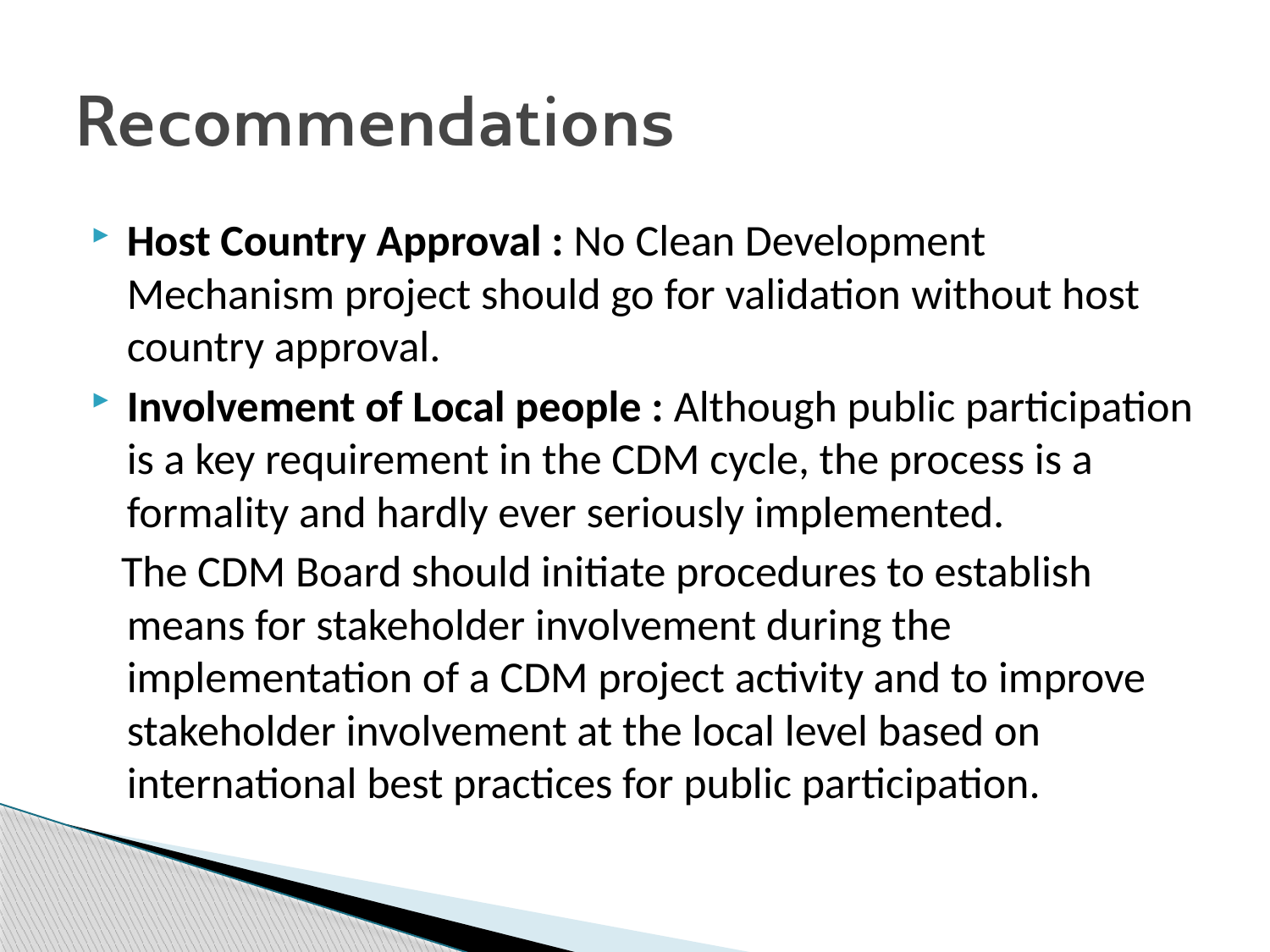

# Recommendations
Host Country Approval : No Clean Development Mechanism project should go for validation without host country approval.
Involvement of Local people : Although public participation is a key requirement in the CDM cycle, the process is a formality and hardly ever seriously implemented.
   The CDM Board should initiate procedures to establish means for stakeholder involvement during the implementation of a CDM project activity and to improve stakeholder involvement at the local level based on international best practices for public participation.